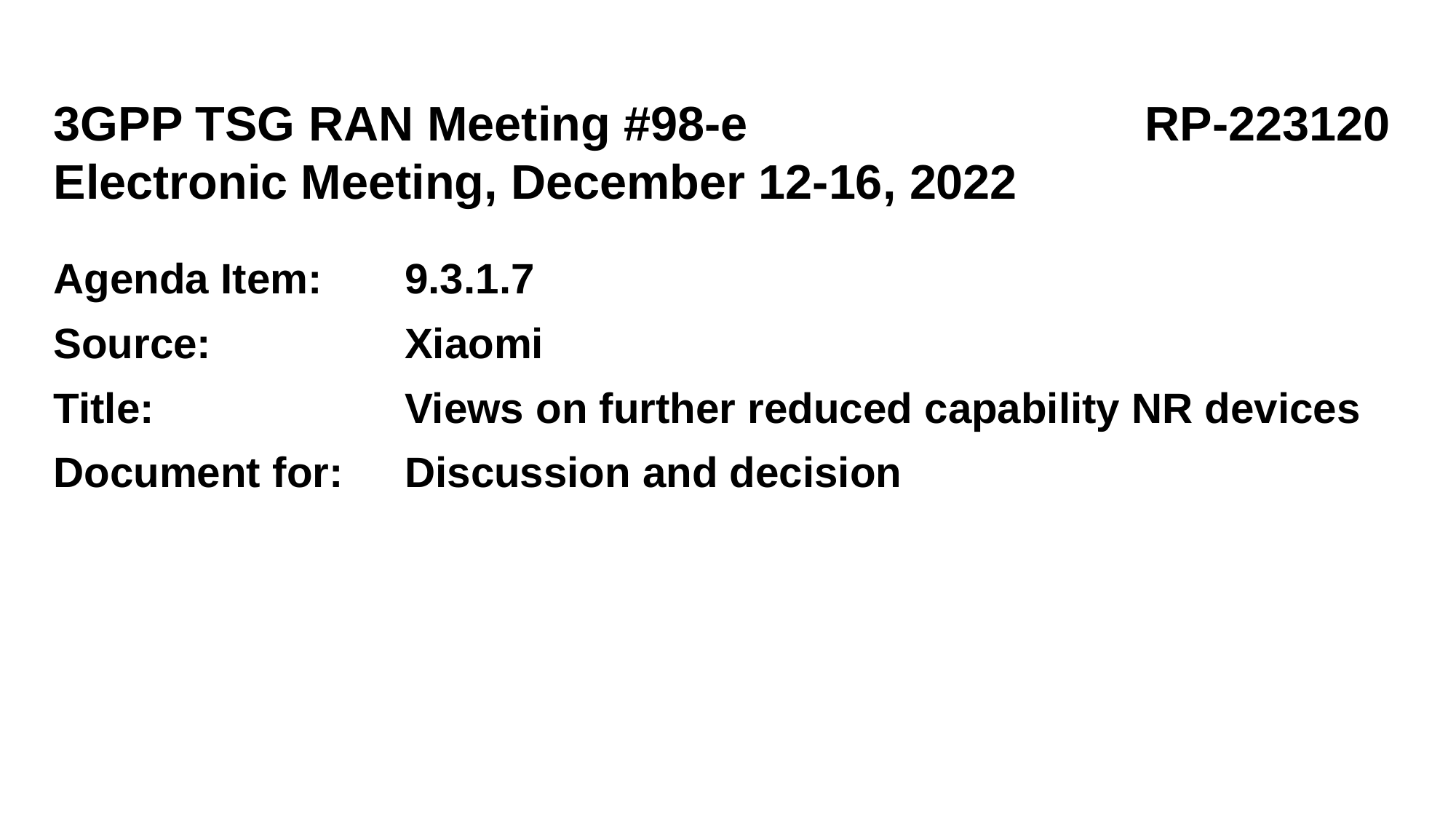

3GPP TSG RAN Meeting #98-e				RP-223120
Electronic Meeting, December 12-16, 2022

Agenda Item:	  9.3.1.7
Source:		  Xiaomi
Title:			  Views on further reduced capability NR devices
Document for:	  Discussion and decision